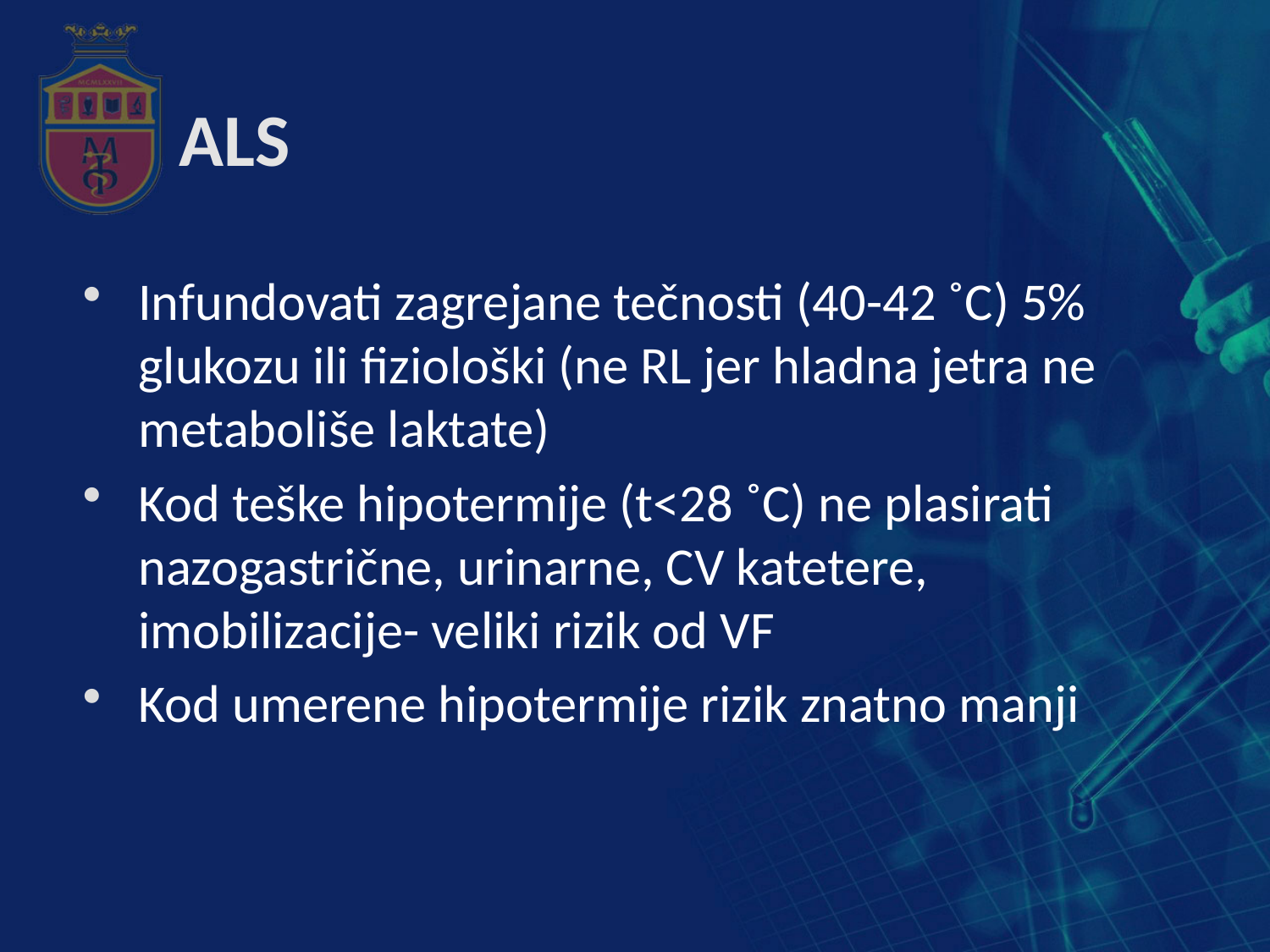

# ALS
Infundovati zagrejane tečnosti (40-42 ˚C) 5% glukozu ili fiziološki (ne RL jer hladna jetra ne metaboliše laktate)
Kod teške hipotermije (t<28 ˚C) ne plasirati nazogastrične, urinarne, CV katetere, imobilizacije- veliki rizik od VF
Kod umerene hipotermije rizik znatno manji